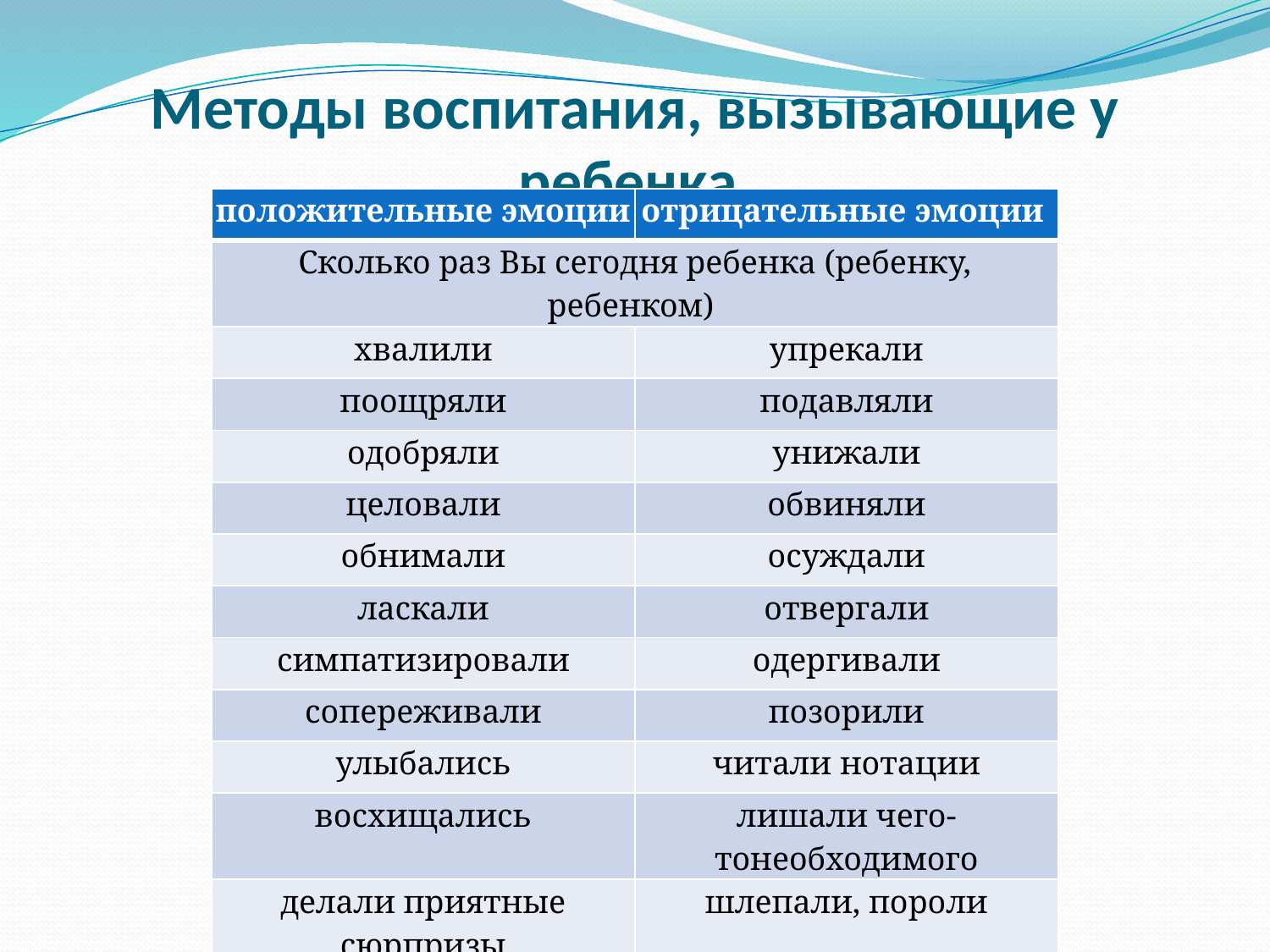

# Методы воспитания, вызывающие у ребенка
| положительные эмоции | отрицательные эмоции |
| --- | --- |
| Сколько раз Вы сегодня ребенка (ребенку, ребенком) |  |
| хвалили | упрекали |
| поощряли | подавляли |
| одобряли | унижали |
| целовали | обвиняли |
| обнимали | осуждали |
| ласкали | отвергали |
| симпатизировали | одергивали |
| сопереживали | позорили |
| улыбались | читали нотации |
| восхищались | лишали чего-тонеобходимого |
| делали приятные сюрпризы | шлепали, пороли |
| делали подарки | ставили в угол |